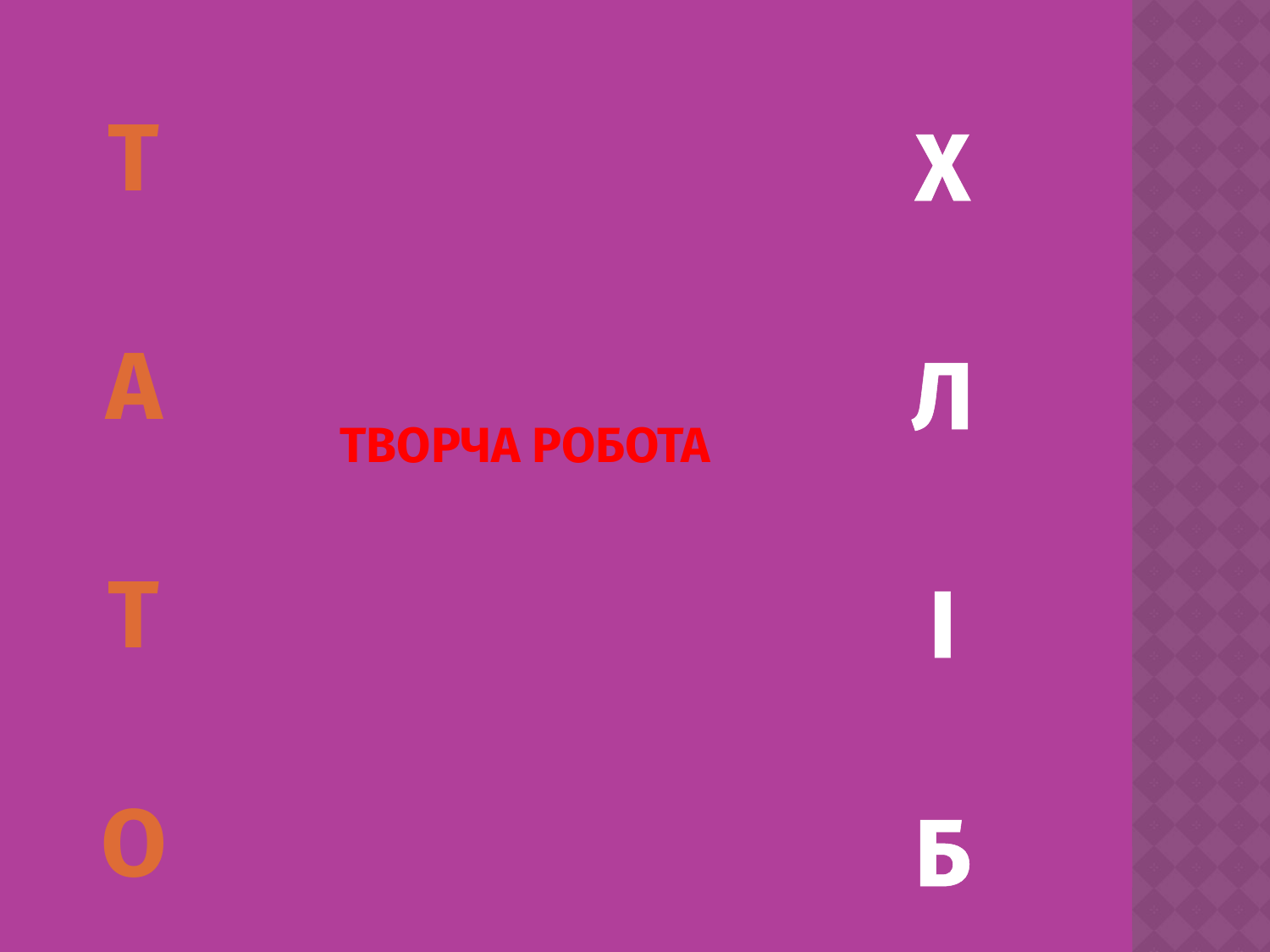

Т

А

Т

О
Х

Л

І

Б
ТВОРЧА РОБОТА